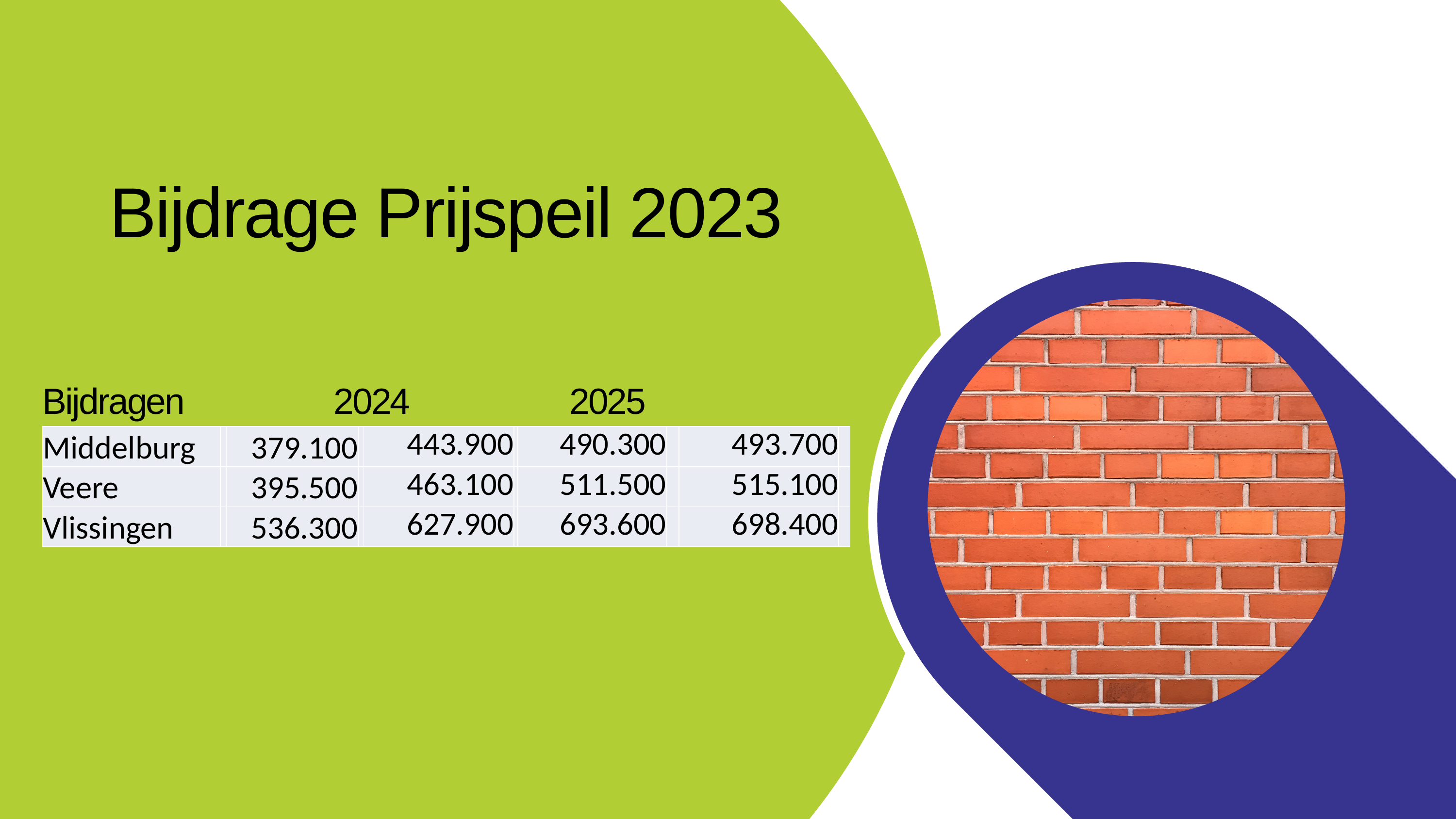

Bijdrage Prijspeil 2023

Bijdragen 		2024		  2025                2026                   2027

| Middelburg |  | 379.100 |  | 443.900 |  | 490.300 |  | 493.700 |  |
| --- | --- | --- | --- | --- | --- | --- | --- | --- | --- |
| Veere |  | 395.500 |  | 463.100 |  | 511.500 |  | 515.100 |  |
| Vlissingen |  | 536.300 |  | 627.900 |  | 693.600 |  | 698.400 |  |